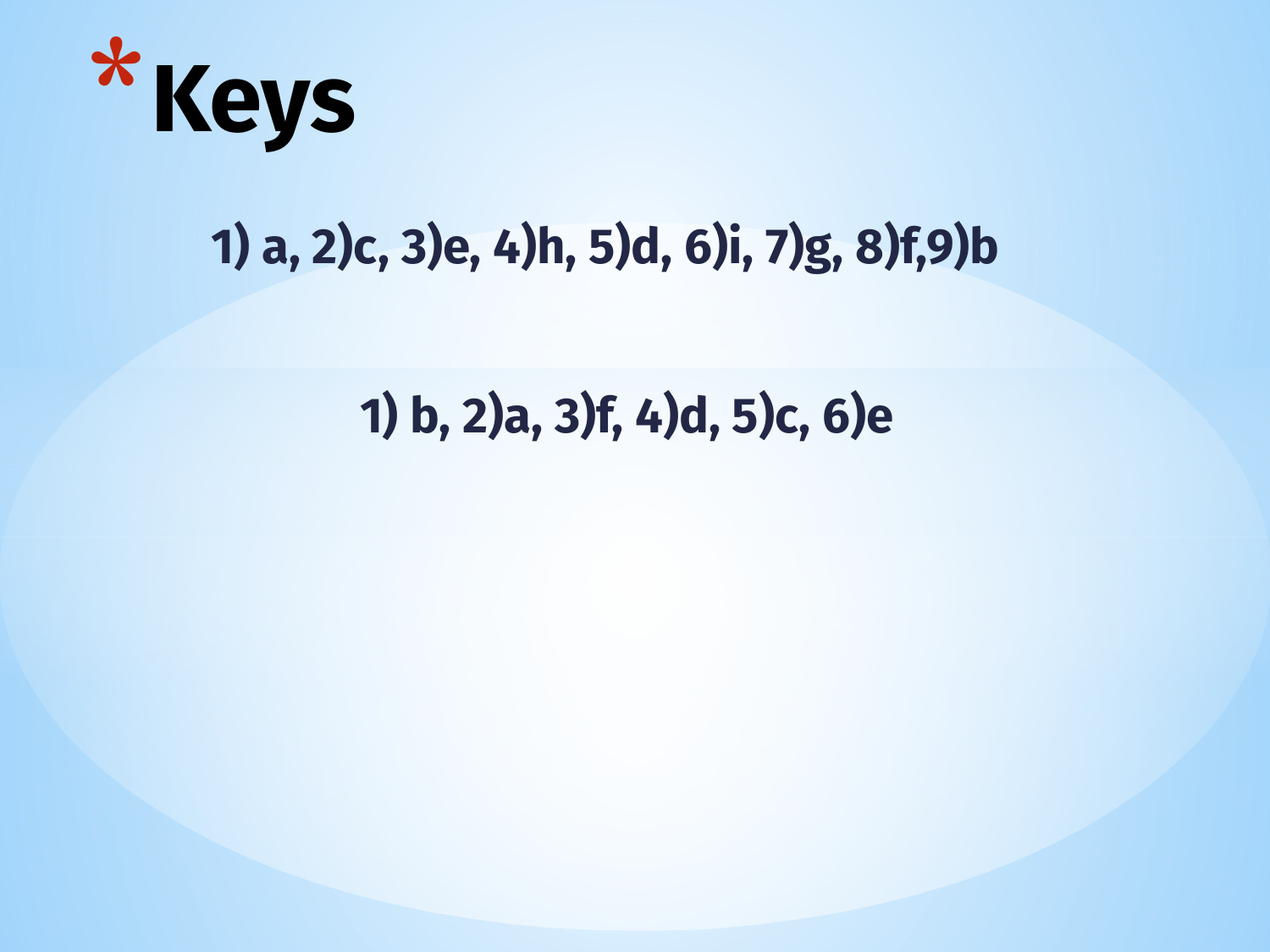

# Keys
1) a, 2)c, 3)e, 4)h, 5)d, 6)i, 7)g, 8)f,9)b
1) b, 2)a, 3)f, 4)d, 5)c, 6)e